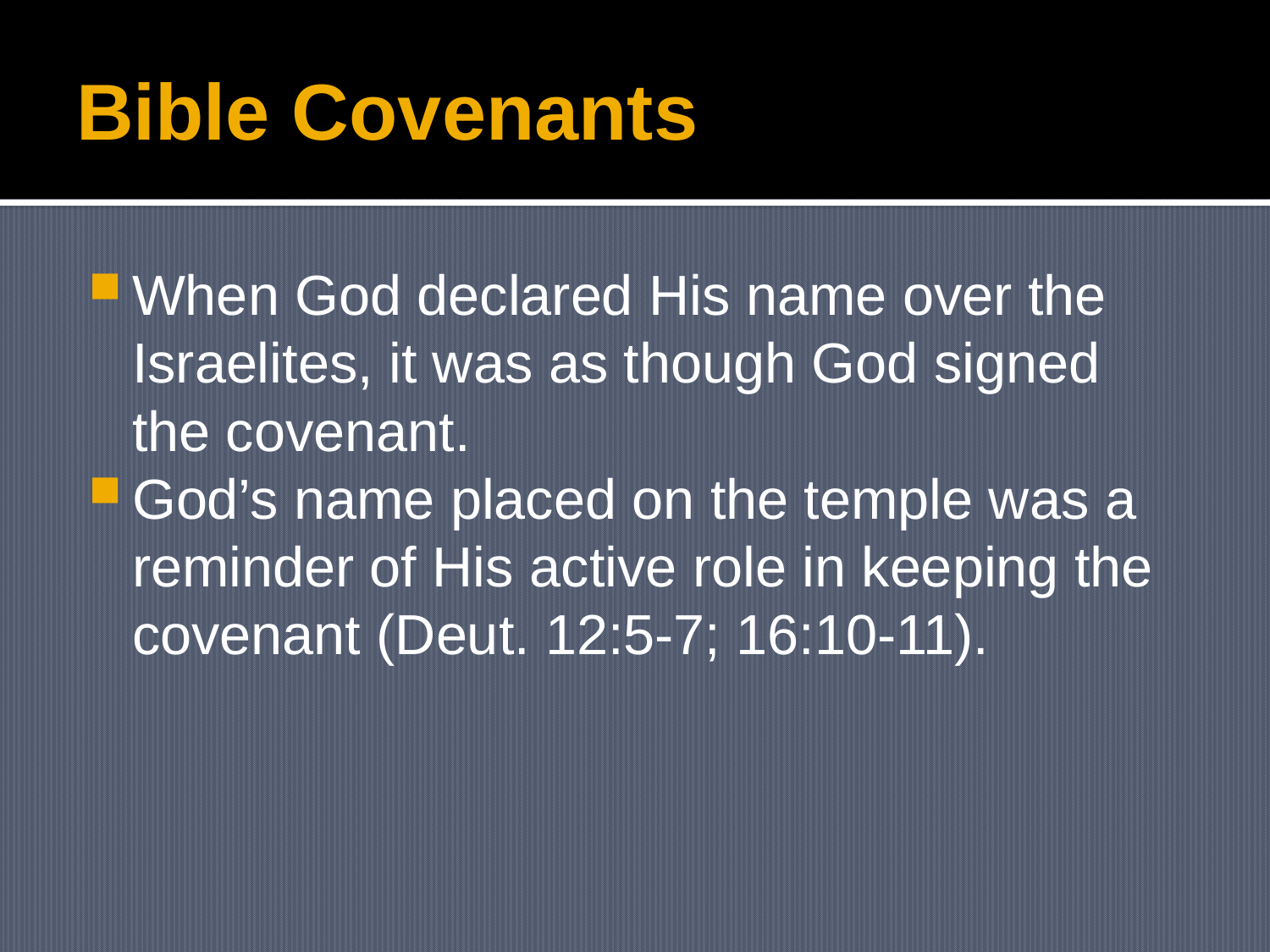

# Bible Covenants
When God declared His name over the Israelites, it was as though God signed the covenant.
God’s name placed on the temple was a reminder of His active role in keeping the covenant (Deut. 12:5-7; 16:10-11).